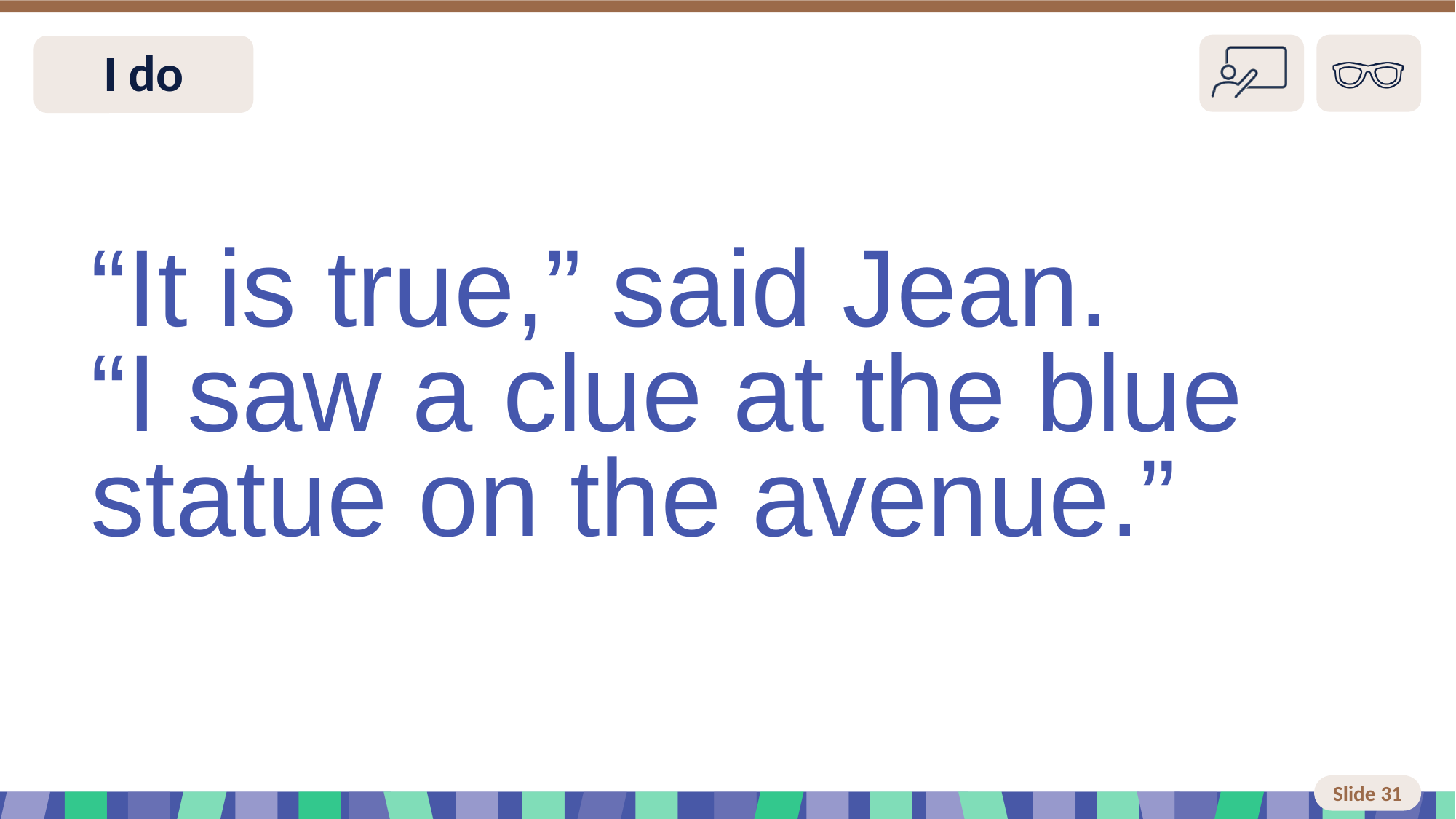

Slide 31 I do
“It is true,” said Jean.
“I saw a clue at the blue statue on the avenue.”